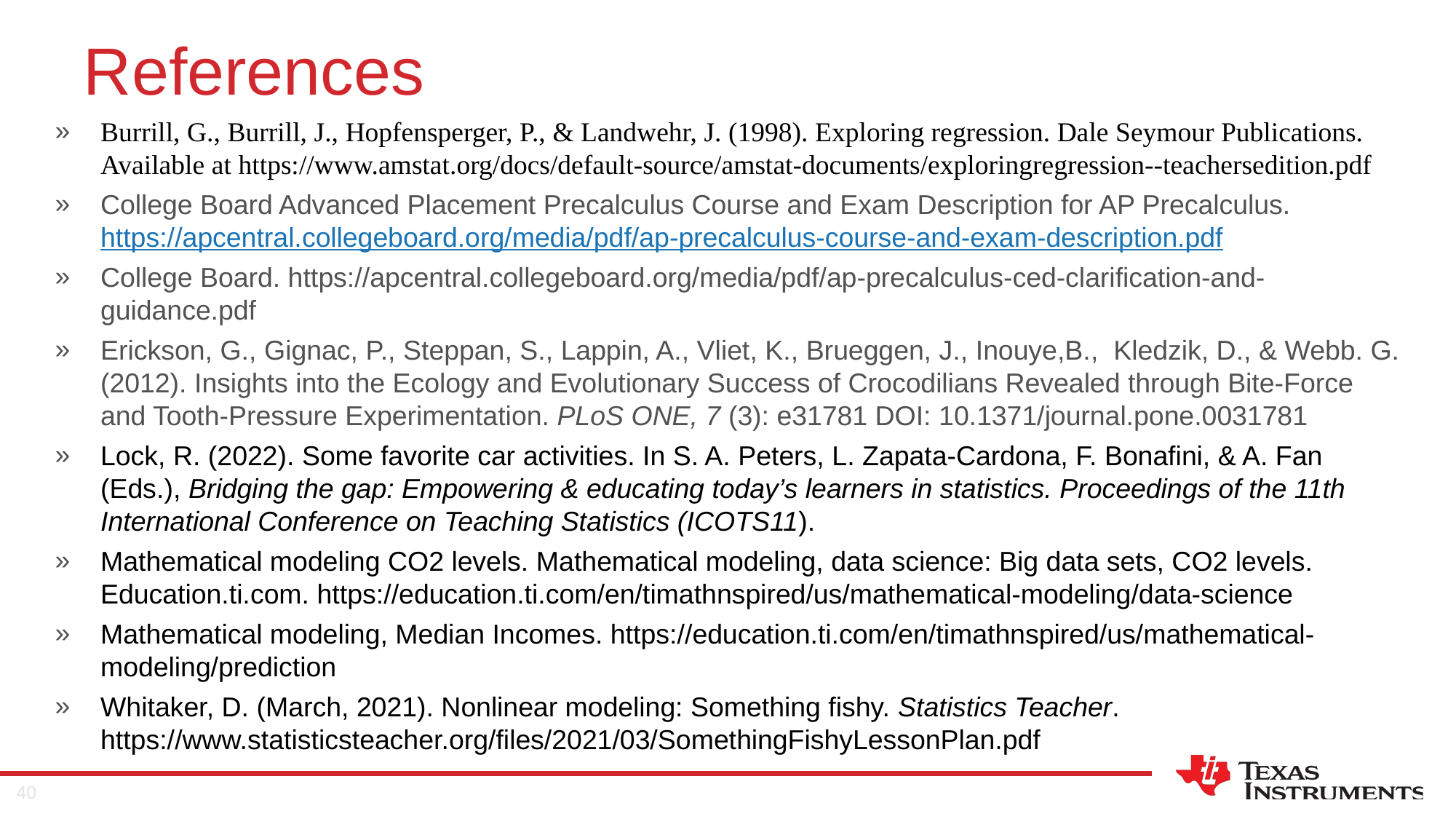

# References
Burrill, G., Burrill, J., Hopfensperger, P., & Landwehr, J. (1998). Exploring regression. Dale Seymour Publications. Available at https://www.amstat.org/docs/default-source/amstat-documents/exploringregression--teachersedition.pdf
College Board Advanced Placement Precalculus Course and Exam Description for AP Precalculus. https://apcentral.collegeboard.org/media/pdf/ap-precalculus-course-and-exam-description.pdf
College Board. https://apcentral.collegeboard.org/media/pdf/ap-precalculus-ced-clarification-and-guidance.pdf
Erickson, G., Gignac, P., Steppan, S., Lappin, A., Vliet, K., Brueggen, J., Inouye,B.,  Kledzik, D., & Webb. G. (2012). Insights into the Ecology and Evolutionary Success of Crocodilians Revealed through Bite-Force and Tooth-Pressure Experimentation. PLoS ONE, 7 (3): e31781 DOI: 10.1371/journal.pone.0031781
Lock, R. (2022). Some favorite car activities. In S. A. Peters, L. Zapata-Cardona, F. Bonafini, & A. Fan (Eds.), Bridging the gap: Empowering & educating today’s learners in statistics. Proceedings of the 11th International Conference on Teaching Statistics (ICOTS11).
Mathematical modeling CO2 levels. Mathematical modeling, data science: Big data sets, CO2 levels. Education.ti.com. https://education.ti.com/en/timathnspired/us/mathematical-modeling/data-science
Mathematical modeling, Median Incomes. https://education.ti.com/en/timathnspired/us/mathematical-modeling/prediction
Whitaker, D. (March, 2021). Nonlinear modeling: Something fishy. Statistics Teacher. https://www.statisticsteacher.org/files/2021/03/SomethingFishyLessonPlan.pdf